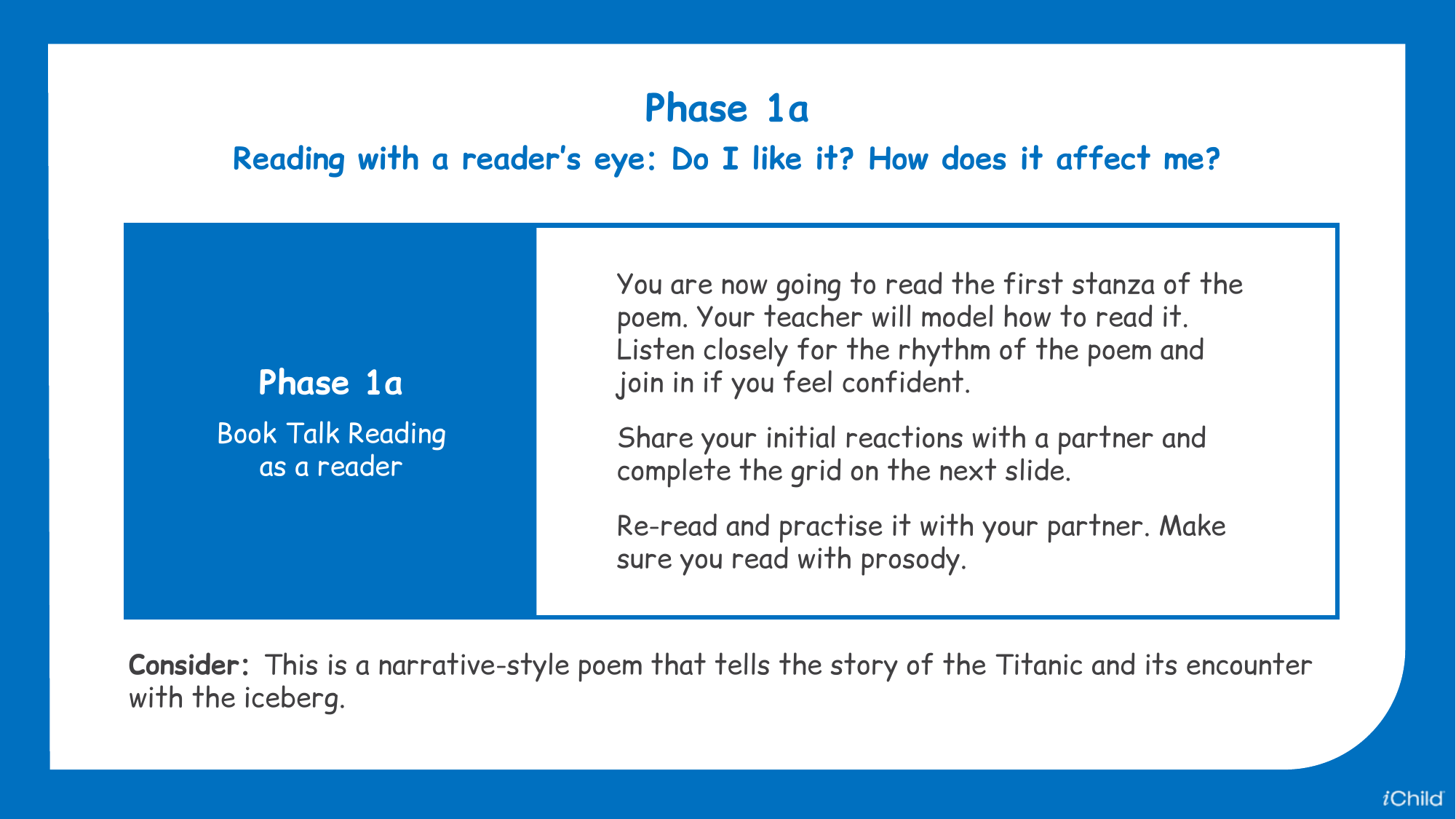

Phase 1a
Reading with a reader’s eye: Do I like it? How does it affect me?

Phase 1a
Book Talk Reading
as a reader
You are now going to read the first stanza of the poem. Your teacher will model how to read it. Listen closely for the rhythm of the poem and join in if you feel confident.
Share your initial reactions with a partner and complete the grid on the next slide.
Re-read and practise it with your partner. Make sure you read with prosody.

Consider: This is a narrative-style poem that tells the story of the Titanic and its encounter with the iceberg.